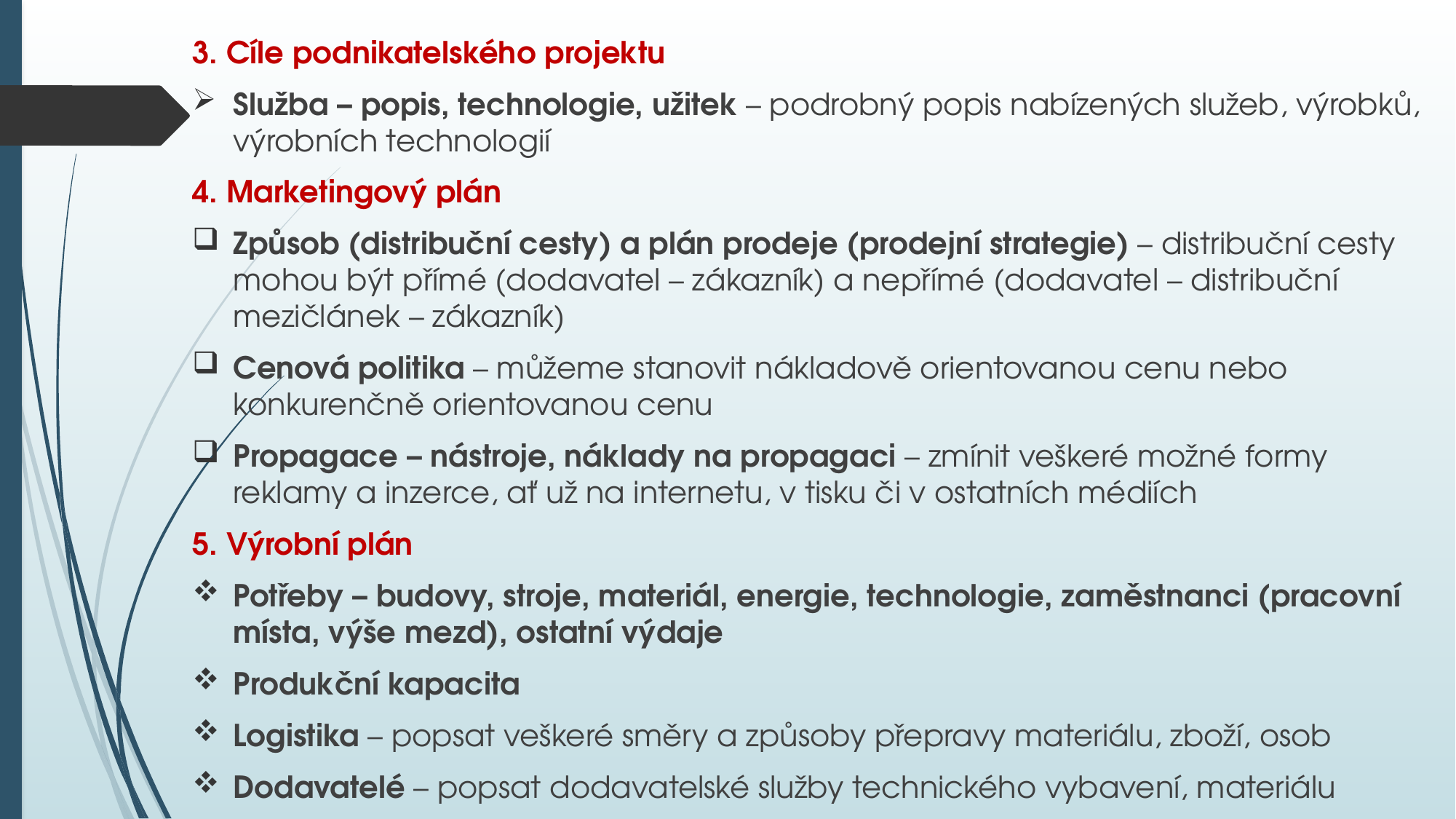

3. Cíle podnikatelského projektu
Služba – popis, technologie, užitek – podrobný popis nabízených služeb, výrobků, výrobních technologií
4. Marketingový plán
Způsob (distribuční cesty) a plán prodeje (prodejní strategie) – distribuční cesty mohou být přímé (dodavatel – zákazník) a nepřímé (dodavatel – distribuční mezičlánek – zákazník)
Cenová politika – můžeme stanovit nákladově orientovanou cenu nebo konkurenčně orientovanou cenu
Propagace – nástroje, náklady na propagaci – zmínit veškeré možné formy reklamy a inzerce, ať už na internetu, v tisku či v ostatních médiích
5. Výrobní plán
Potřeby – budovy, stroje, materiál, energie, technologie, zaměstnanci (pracovní místa, výše mezd), ostatní výdaje
Produkční kapacita
Logistika – popsat veškeré směry a způsoby přepravy materiálu, zboží, osob
Dodavatelé – popsat dodavatelské služby technického vybavení, materiálu